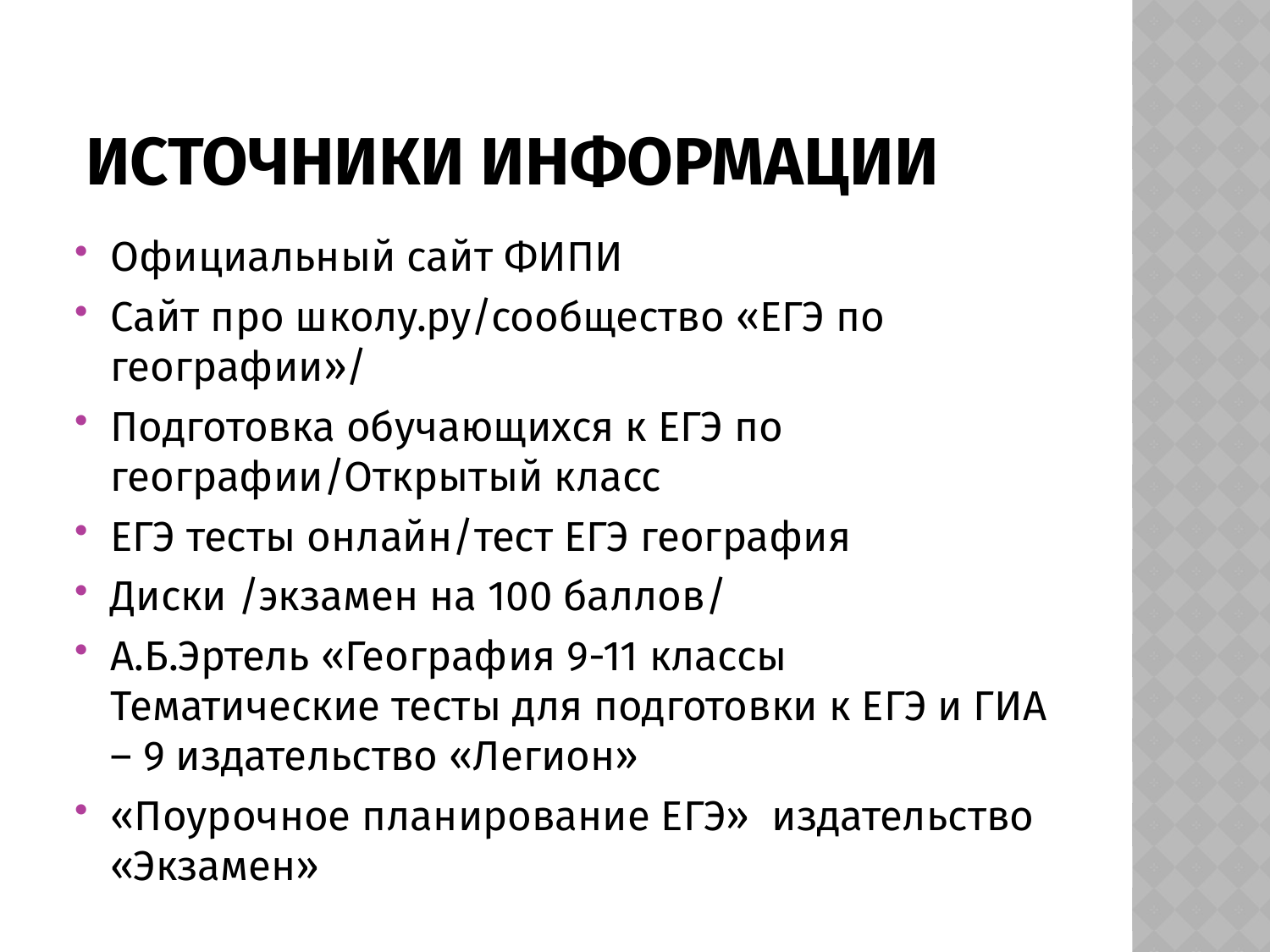

# Источники информации
Официальный сайт ФИПИ
Сайт про школу.ру/сообщество «ЕГЭ по географии»/
Подготовка обучающихся к ЕГЭ по географии/Открытый класс
ЕГЭ тесты онлайн/тест ЕГЭ география
Диски /экзамен на 100 баллов/
А.Б.Эртель «География 9-11 классы  Тематические тесты для подготовки к ЕГЭ и ГИА – 9 издательство «Легион»
«Поурочное планирование ЕГЭ»  издательство «Экзамен»